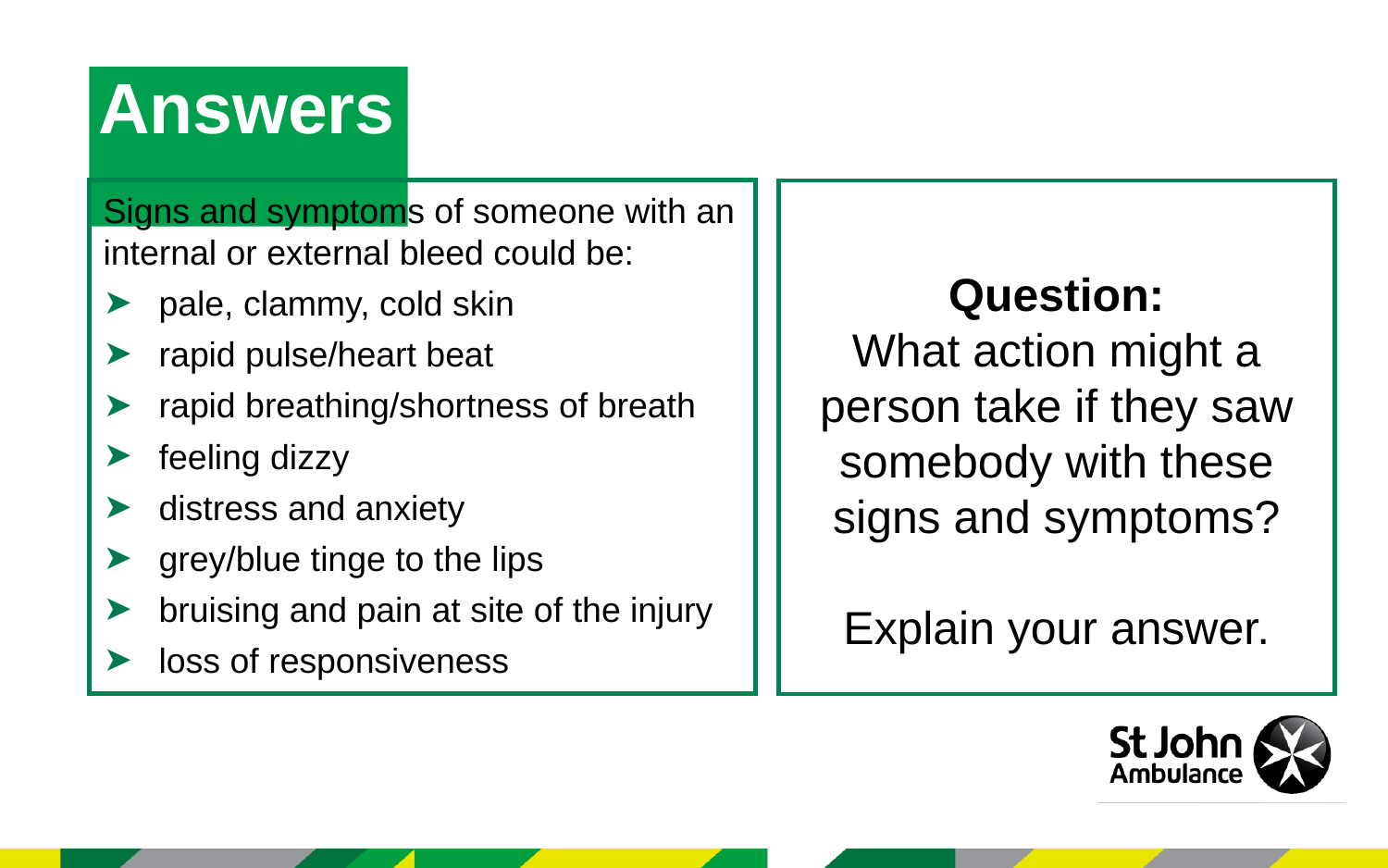

Answers

Signs and symptoms of someone with an internal or external bleed could be:
pale, clammy, cold skin
rapid pulse/heart beat
rapid breathing/shortness of breath
feeling dizzy
distress and anxiety
grey/blue tinge to the lips
bruising and pain at site of the injury
loss of responsiveness
Question:
What action might a person take if they saw somebody with these signs and symptoms?

Explain your answer.